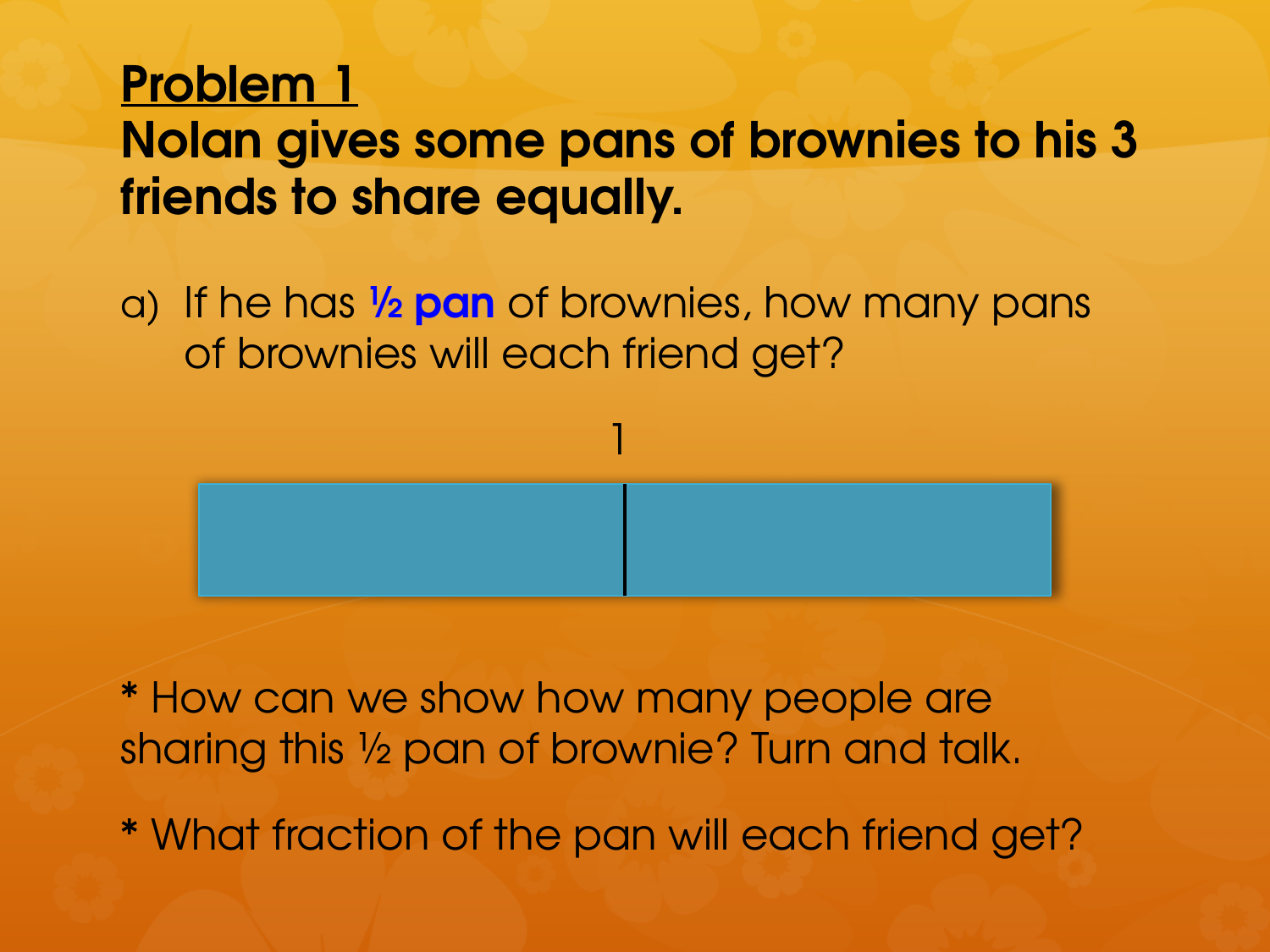

# Problem 1 Nolan gives some pans of brownies to his 3 friends to share equally.
If he has ½ pan of brownies, how many pans of brownies will each friend get?
			         1

* How can we show how many people are sharing this ½ pan of brownie? Turn and talk.
* What fraction of the pan will each friend get?